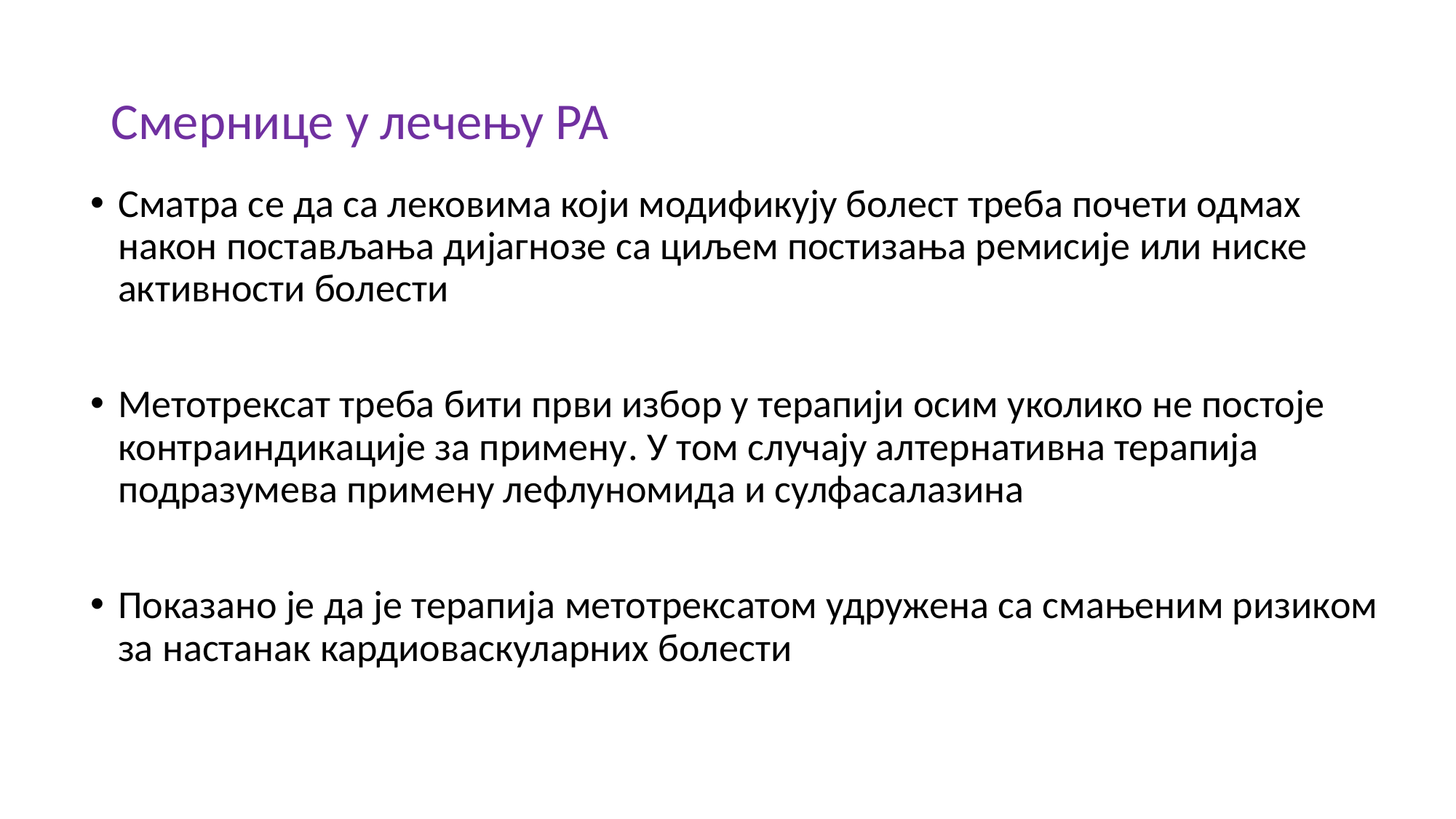

# Смернице у лечењу РА
Сматра се да са лековима који модификују болест треба почети одмах након постављања дијагнозе са циљем постизања ремисије или ниске активности болести

Метотрексат треба бити први избор у терапији осим уколико не постоје контраиндикације за примену. У том случају алтернативна терапија подразумева примену лефлуномида и сулфасалазина

Показано је да је терапија метотрексатом удружена са смањеним ризиком за настанак кардиоваскуларних болести